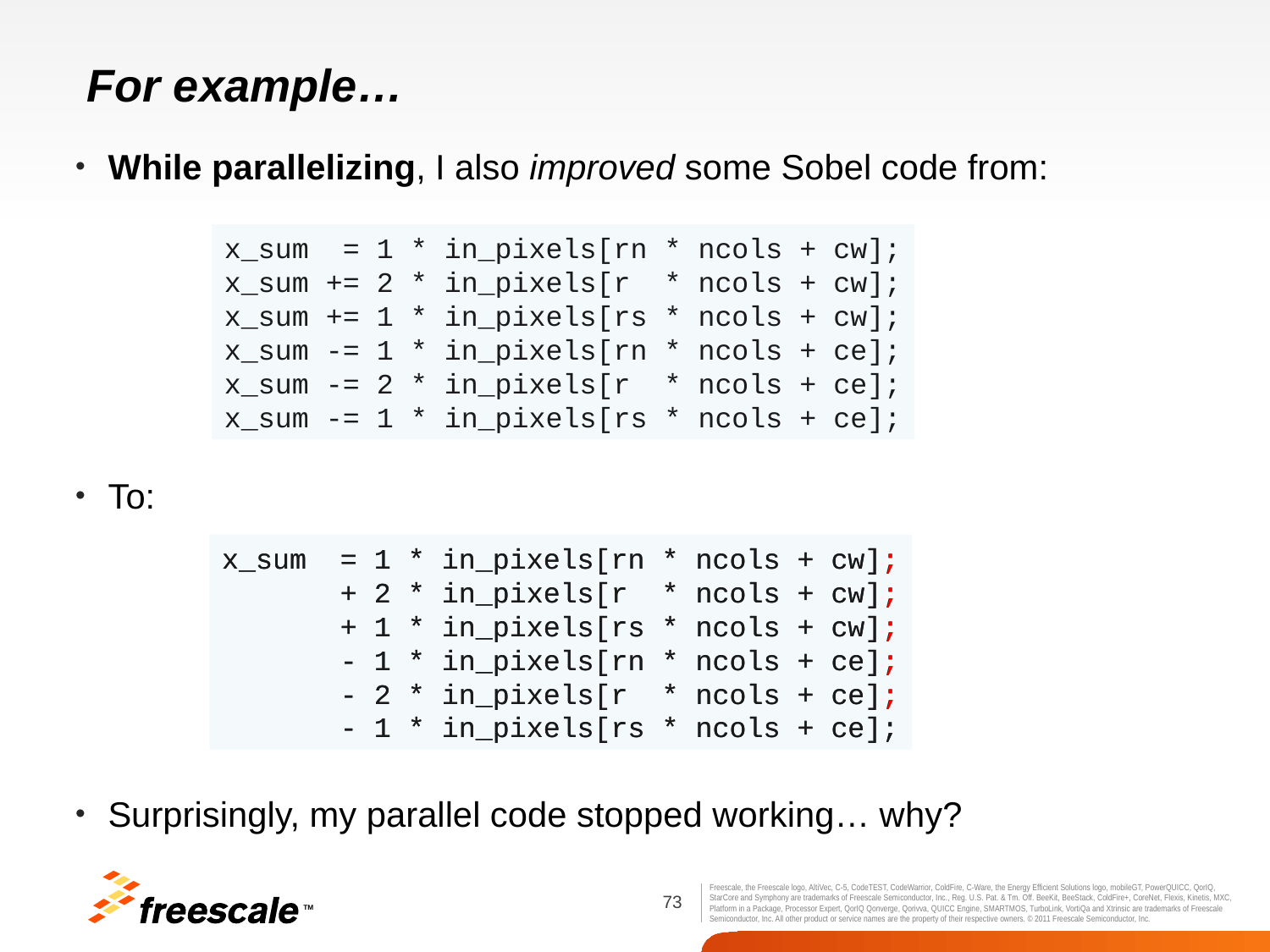

# For example…
While parallelizing, I also improved some Sobel code from:
To:
Surprisingly, my parallel code stopped working… why?
x_sum  = 1 * in_pixels[rn * ncols + cw];
x_sum += 2 * in_pixels[r  * ncols + cw];
x_sum += 1 * in_pixels[rs * ncols + cw];
x_sum -= 1 * in_pixels[rn * ncols + ce];
x_sum -= 2 * in_pixels[r  * ncols + ce];
x_sum -= 1 * in_pixels[rs * ncols + ce];
x_sum  = 1 * in_pixels[rn * ncols + cw];
       + 2 * in_pixels[r  * ncols + cw];
       + 1 * in_pixels[rs * ncols + cw];
       - 1 * in_pixels[rn * ncols + ce];
       - 2 * in_pixels[r  * ncols + ce];
       - 1 * in_pixels[rs * ncols + ce];
x_sum  = 1 * in_pixels[rn * ncols + cw];
       + 2 * in_pixels[r  * ncols + cw];
       + 1 * in_pixels[rs * ncols + cw];
       - 1 * in_pixels[rn * ncols + ce];
       - 2 * in_pixels[r  * ncols + ce];
       - 1 * in_pixels[rs * ncols + ce];